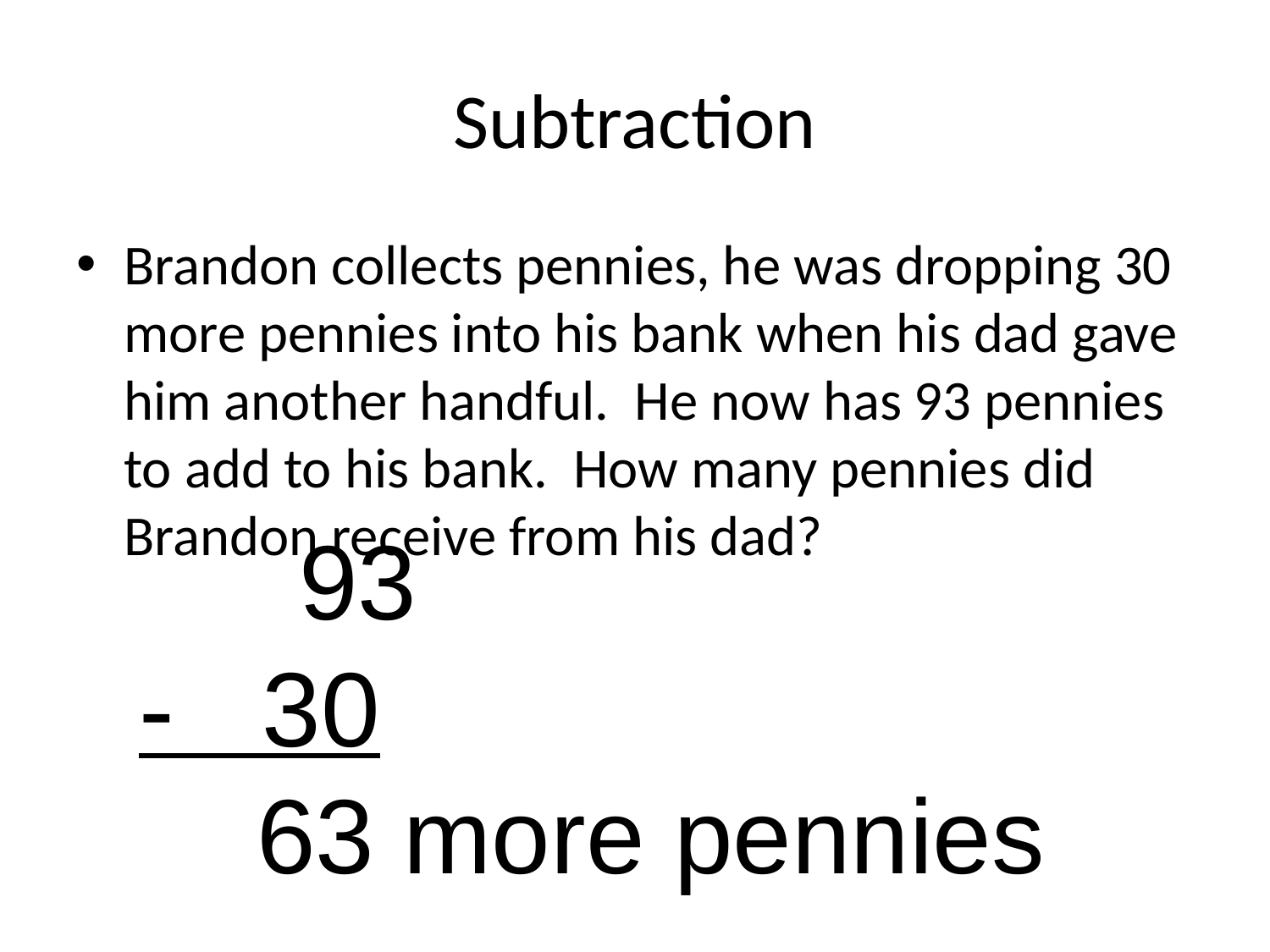

# Subtraction
Brandon collects pennies, he was dropping 30 more pennies into his bank when his dad gave him another handful.  He now has 93 pennies to add to his bank.  How many pennies did Brandon receive from his dad?

           93
     -   30
         63 more pennies